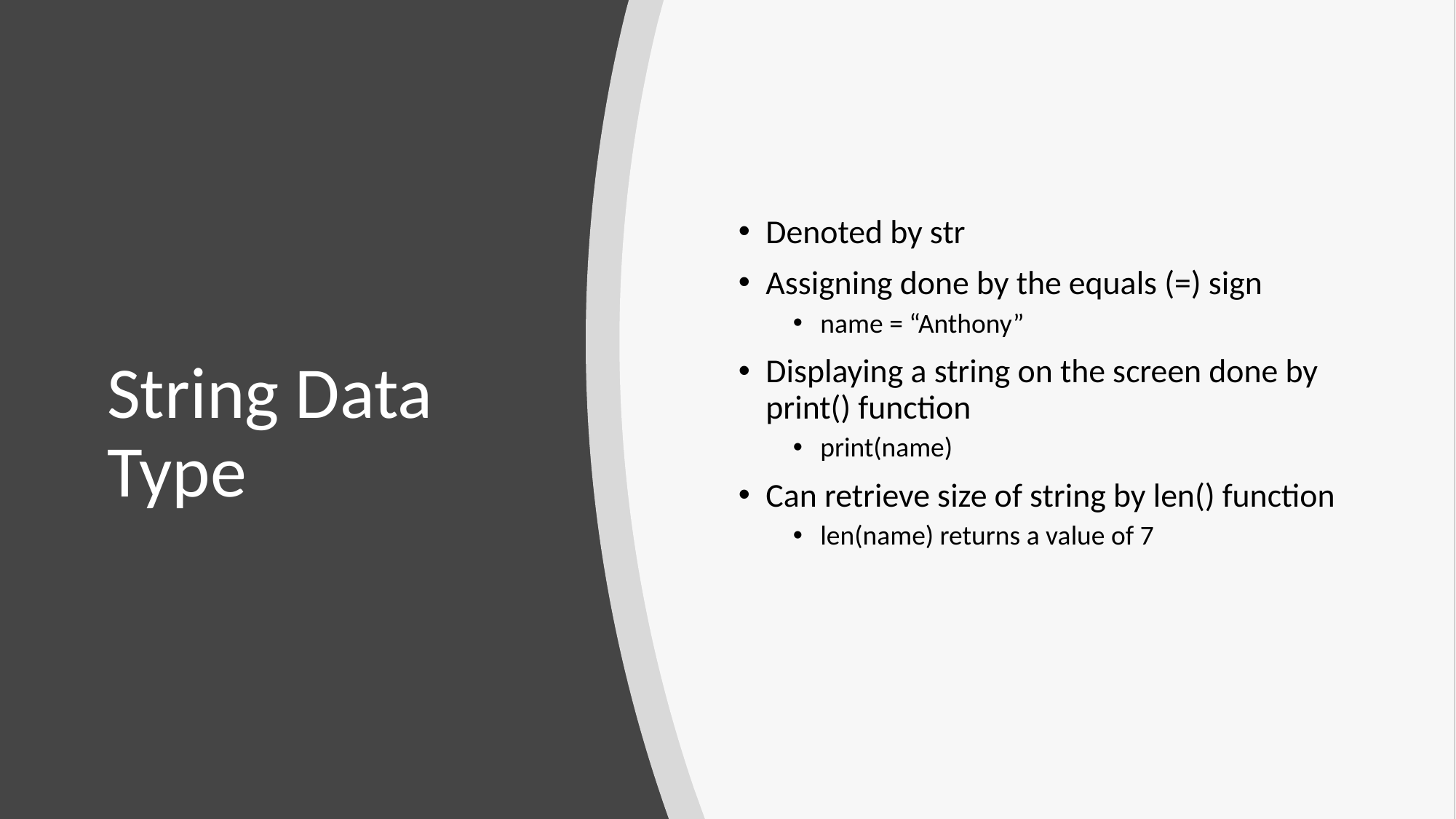

Denoted by str
Assigning done by the equals (=) sign
name = “Anthony”
Displaying a string on the screen done by print() function
print(name)
Can retrieve size of string by len() function
len(name) returns a value of 7

# String Data Type